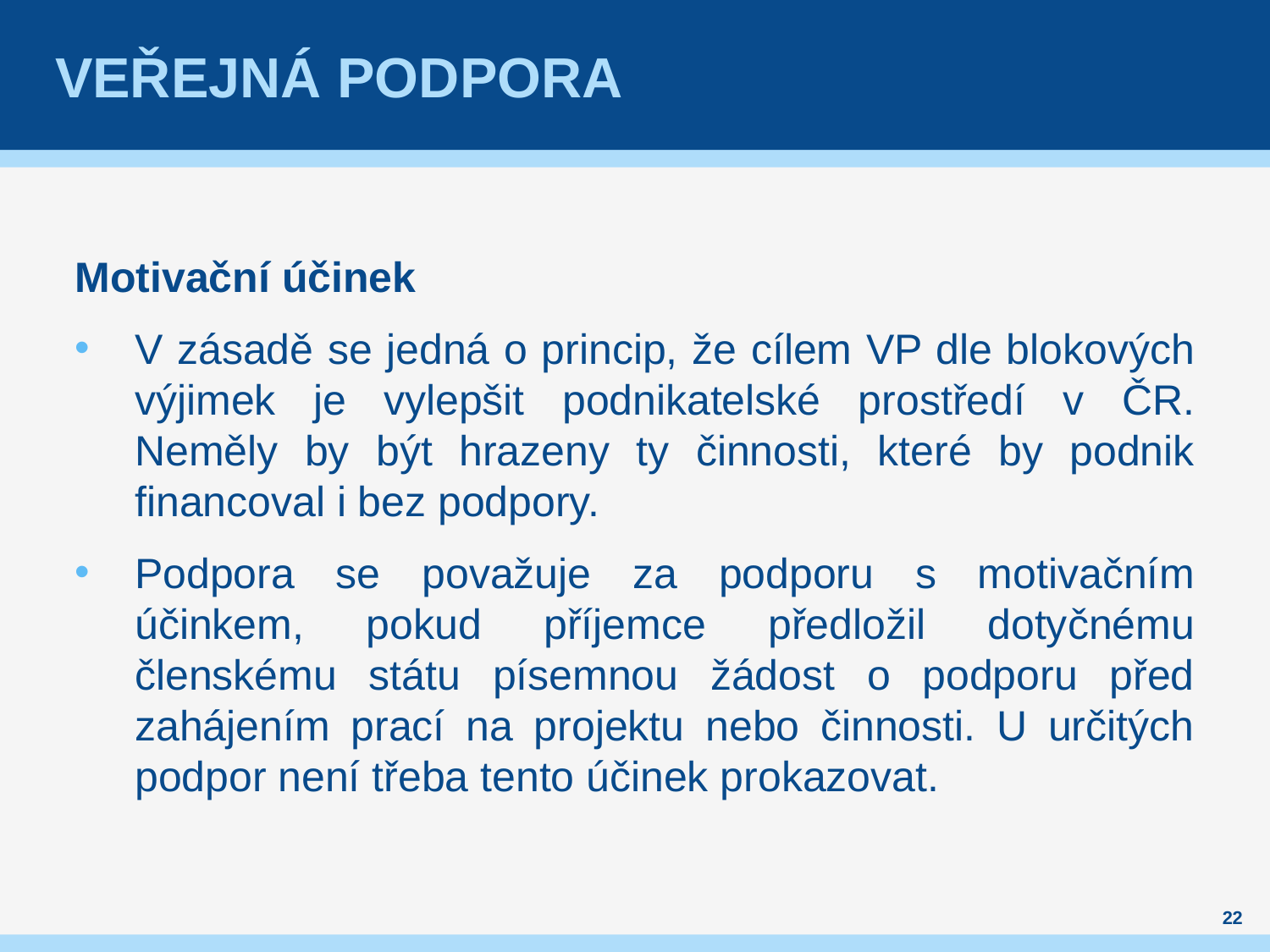

# Veřejná podpora
Motivační účinek
V zásadě se jedná o princip, že cílem VP dle blokových výjimek je vylepšit podnikatelské prostředí v ČR. Neměly by být hrazeny ty činnosti, které by podnik financoval i bez podpory.
Podpora se považuje za podporu s motivačním účinkem, pokud příjemce předložil dotyčnému členskému státu písemnou žádost o podporu před zahájením prací na projektu nebo činnosti. U určitých podpor není třeba tento účinek prokazovat.

22